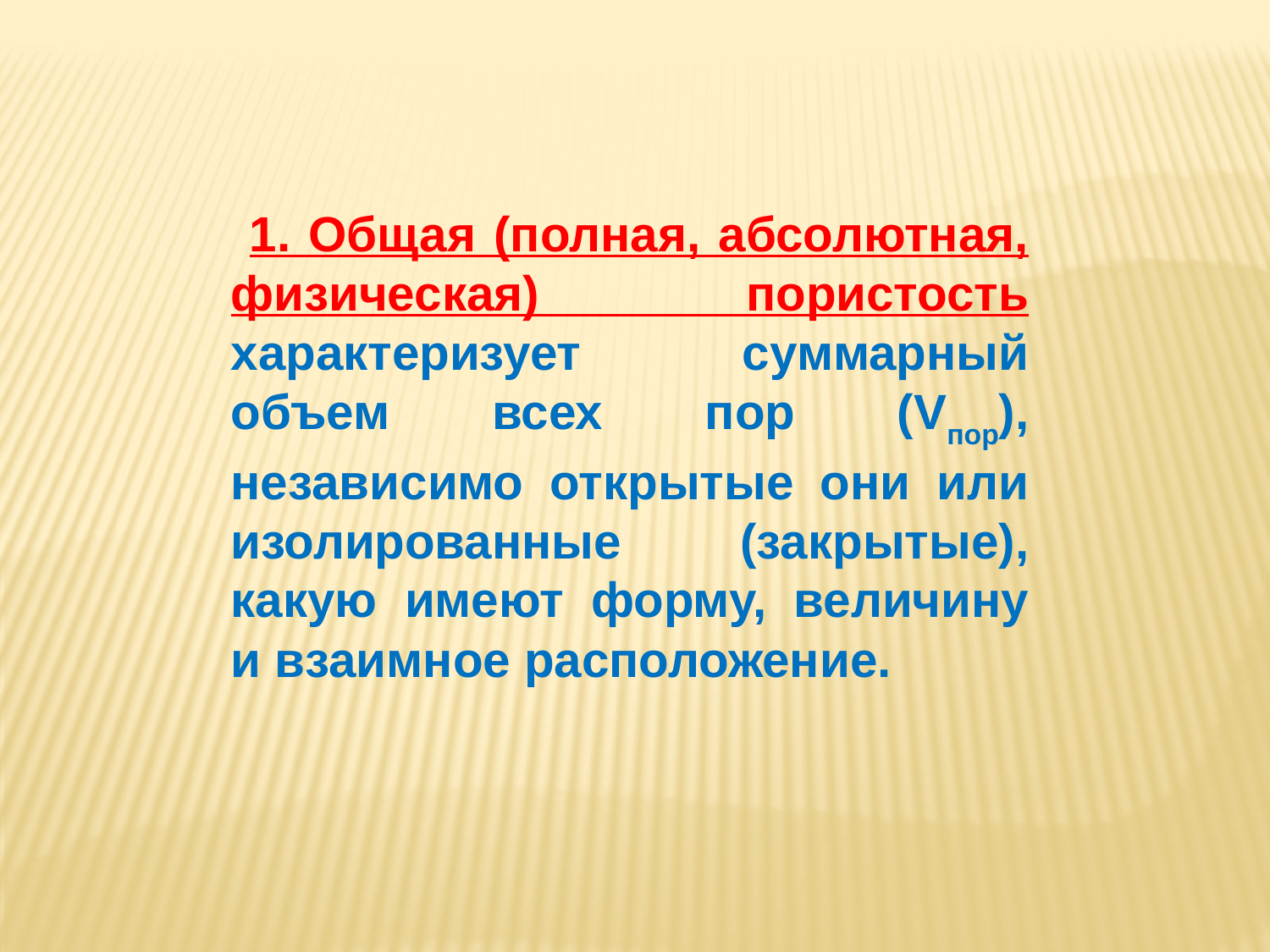

1. Общая (полная, абсолютная, физическая) пористость характеризует суммарный объем всех пор (Vпор), независимо открытые они или изолированные (закрытые), какую имеют форму, величину и взаимное расположение.